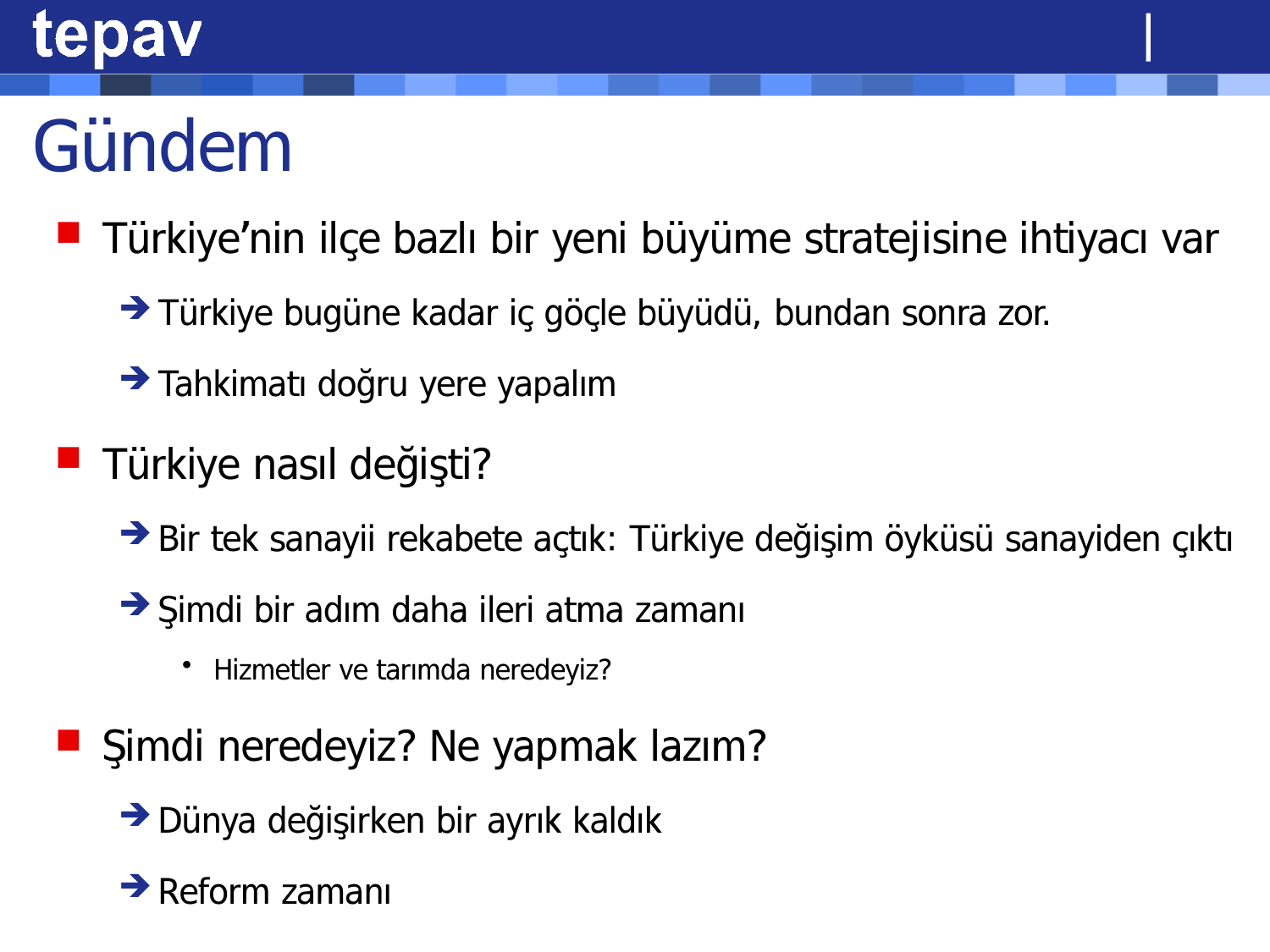

# Gündem
Türkiye’nin ilçe bazlı bir yeni büyüme stratejisine ihtiyacı var
Türkiye bugüne kadar iç göçle büyüdü, bundan sonra zor.
Tahkimatı doğru yere yapalım
Türkiye nasıl değişti?
Bir tek sanayii rekabete açtık: Türkiye değişim öyküsü sanayiden çıktı
Şimdi bir adım daha ileri atma zamanı
Hizmetler ve tarımda neredeyiz?
Şimdi neredeyiz? Ne yapmak lazım?
Dünya değişirken bir ayrık kaldık
Reform zamanı